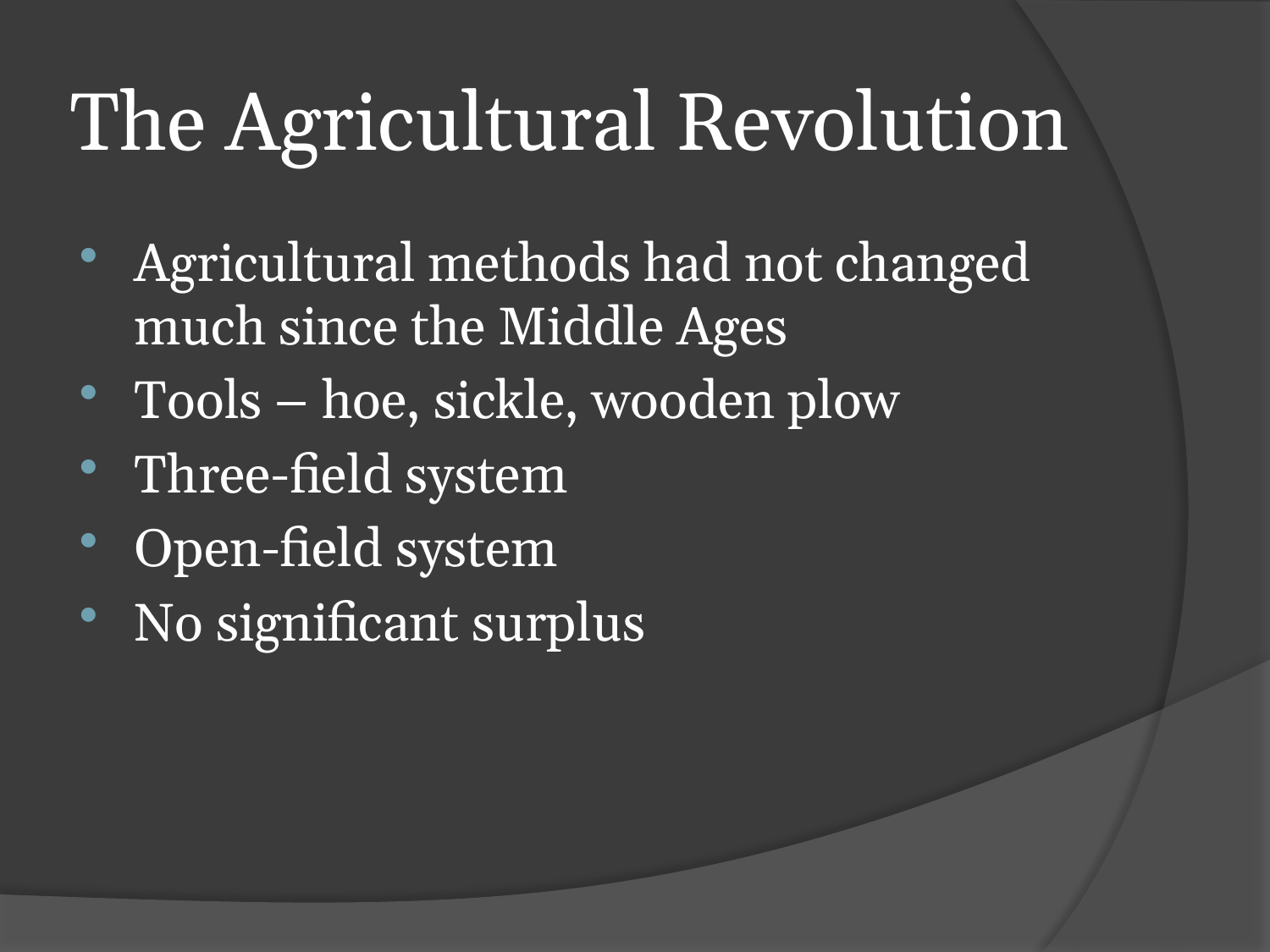

# The Agricultural Revolution
Agricultural methods had not changed much since the Middle Ages
Tools – hoe, sickle, wooden plow
Three-field system
Open-field system
No significant surplus